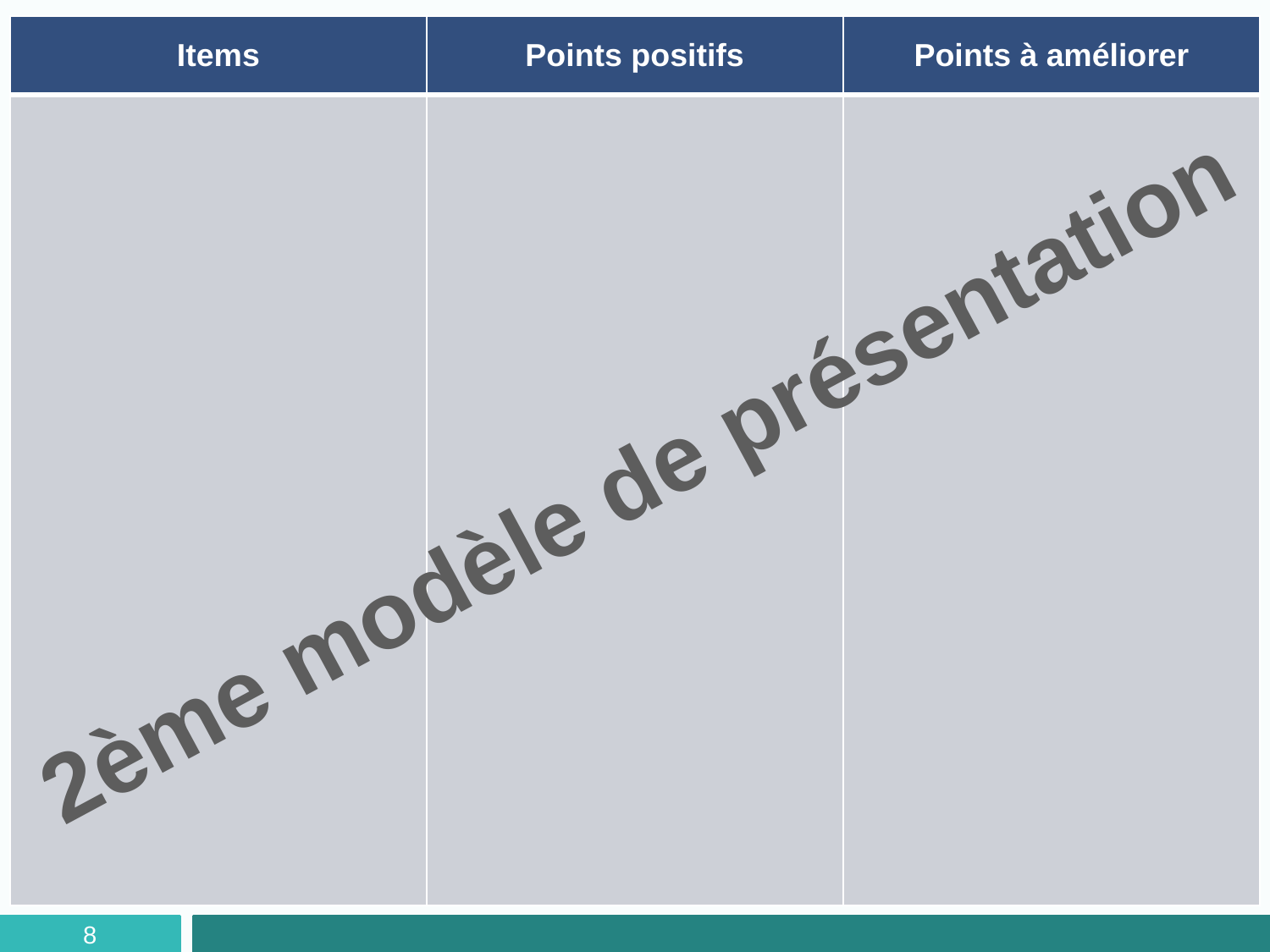

| Items | Points positifs | Points à améliorer |
| --- | --- | --- |
|  |  |  |
2ème modèle de présentation
8